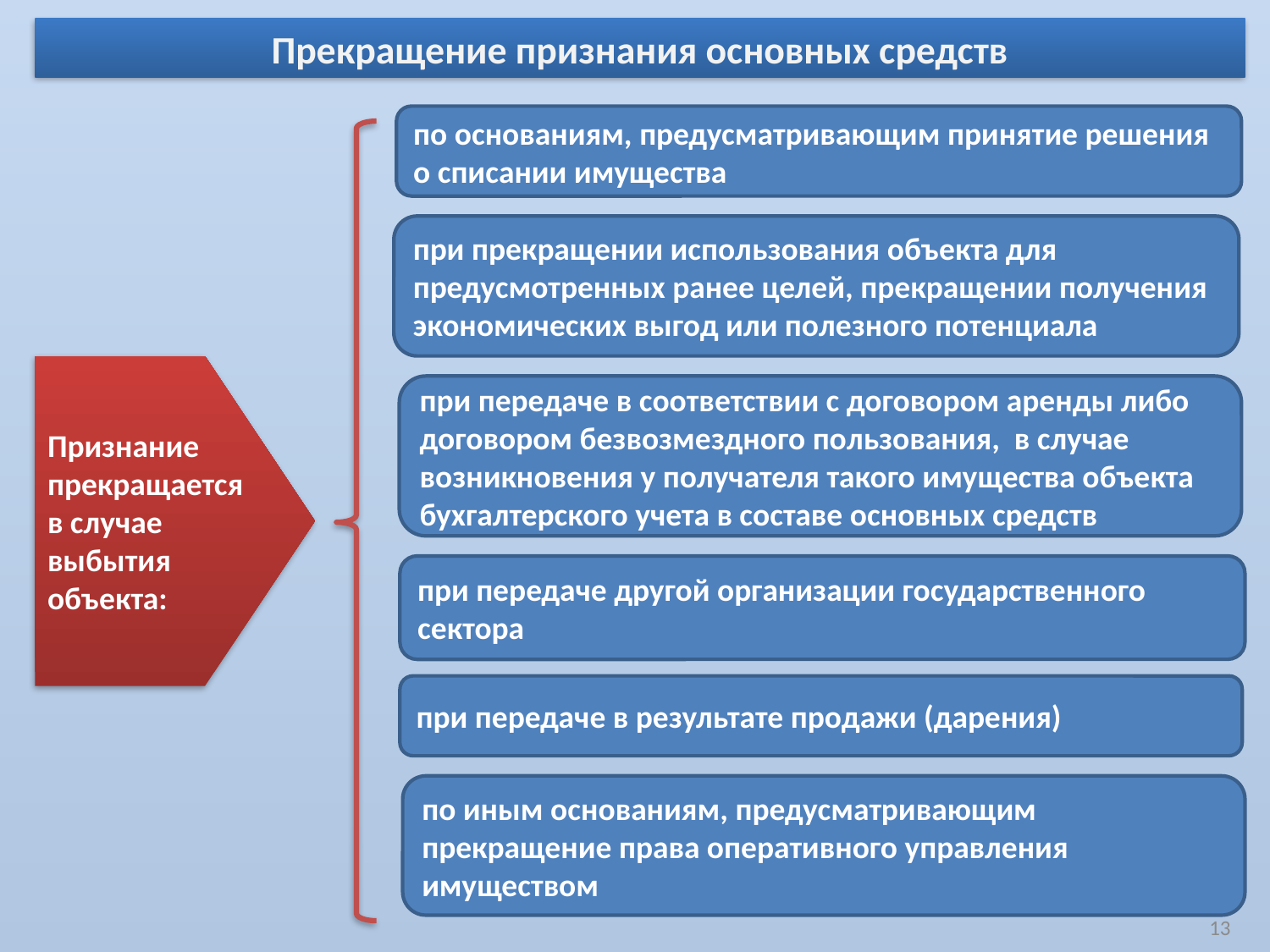

Прекращение признания основных средств
по основаниям, предусматривающим принятие решения о списании имущества

при прекращении использования объекта для предусмотренных ранее целей, прекращении получения экономических выгод или полезного потенциала
Признание прекращается в случае выбытия объекта:
при передаче в соответствии с договором аренды либо договором безвозмездного пользования,  в случае возникновения у получателя такого имущества объекта бухгалтерского учета в составе основных средств
при передаче другой организации государственного сектора
при передаче в результате продажи (дарения)
по иным основаниям, предусматривающим прекращение права оперативного управления имуществом
13